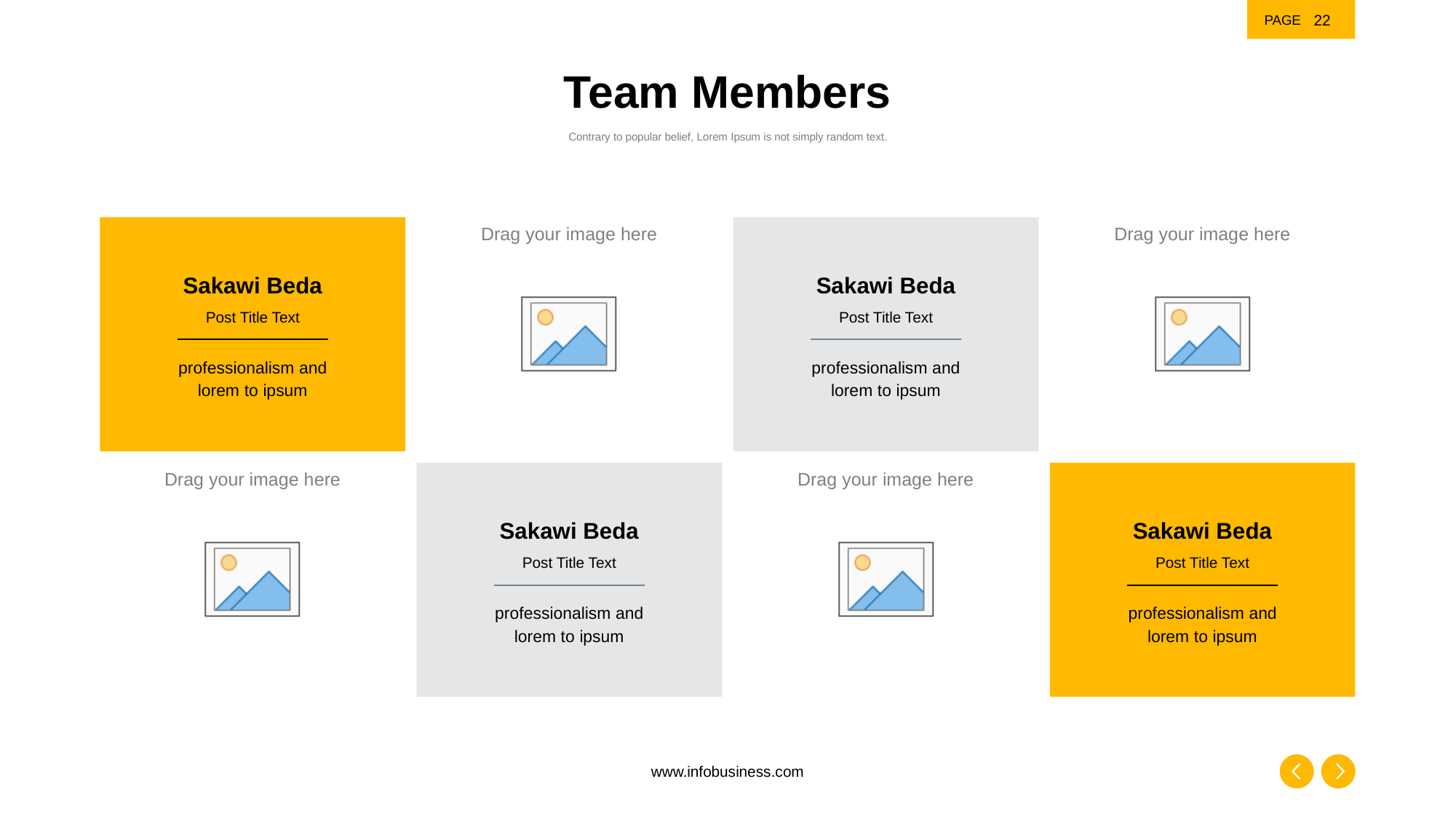

22
# Team Members
Contrary to popular belief, Lorem Ipsum is not simply random text.

Sakawi Beda
Post Title Text
professionalism and lorem to ipsum
Sakawi Beda
Post Title Text
professionalism and lorem to ipsum

Sakawi Beda
Post Title Text
professionalism and lorem to ipsum
Sakawi Beda
Post Title Text
professionalism and lorem to ipsum
www.infobusiness.com